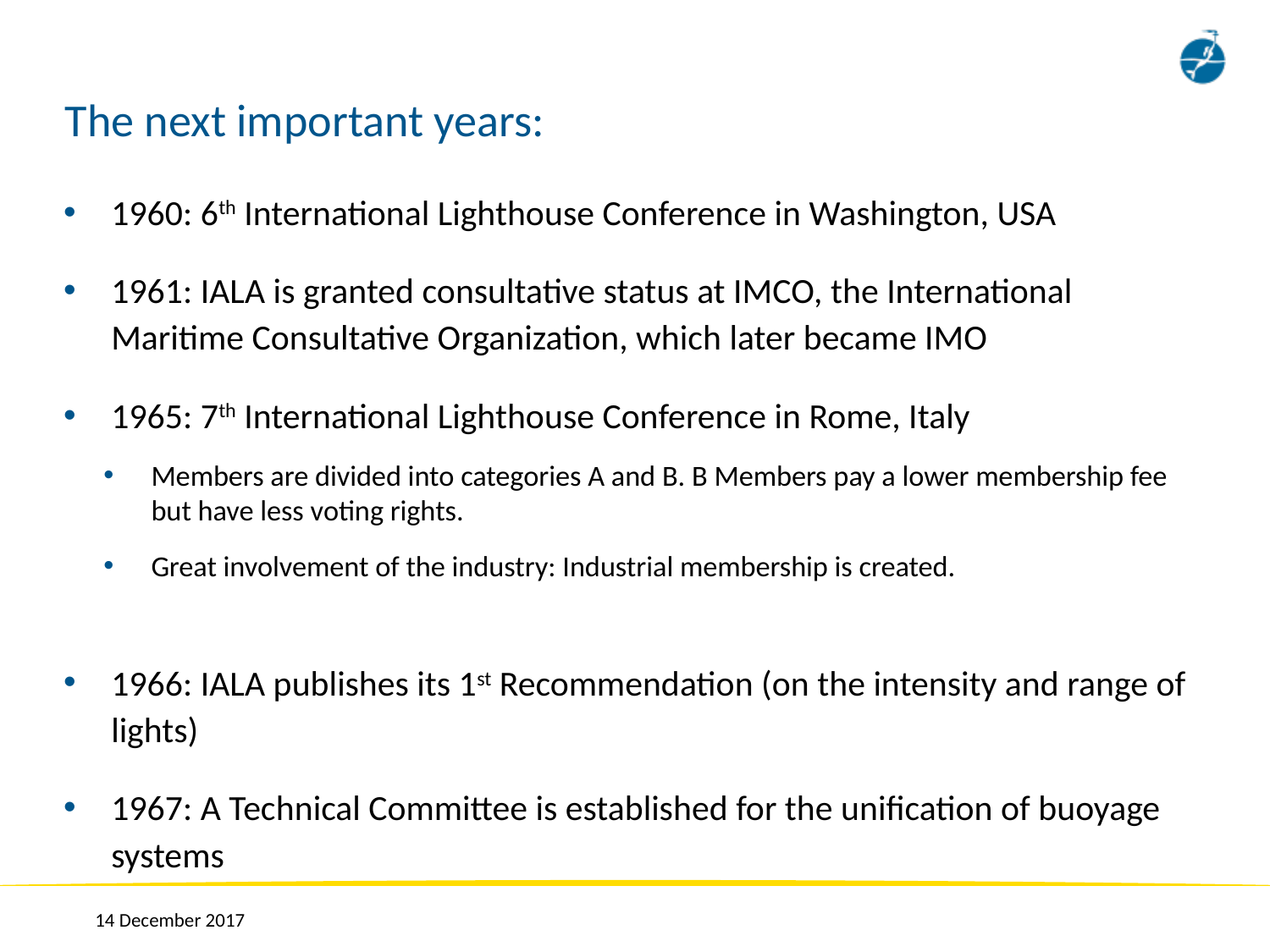

# The next important years:
1960: 6th International Lighthouse Conference in Washington, USA
1961: IALA is granted consultative status at IMCO, the International Maritime Consultative Organization, which later became IMO
1965: 7th International Lighthouse Conference in Rome, Italy
Members are divided into categories A and B. B Members pay a lower membership fee but have less voting rights.
Great involvement of the industry: Industrial membership is created.

1966: IALA publishes its 1st Recommendation (on the intensity and range of lights)
1967: A Technical Committee is established for the unification of buoyage systems

14 December 2017